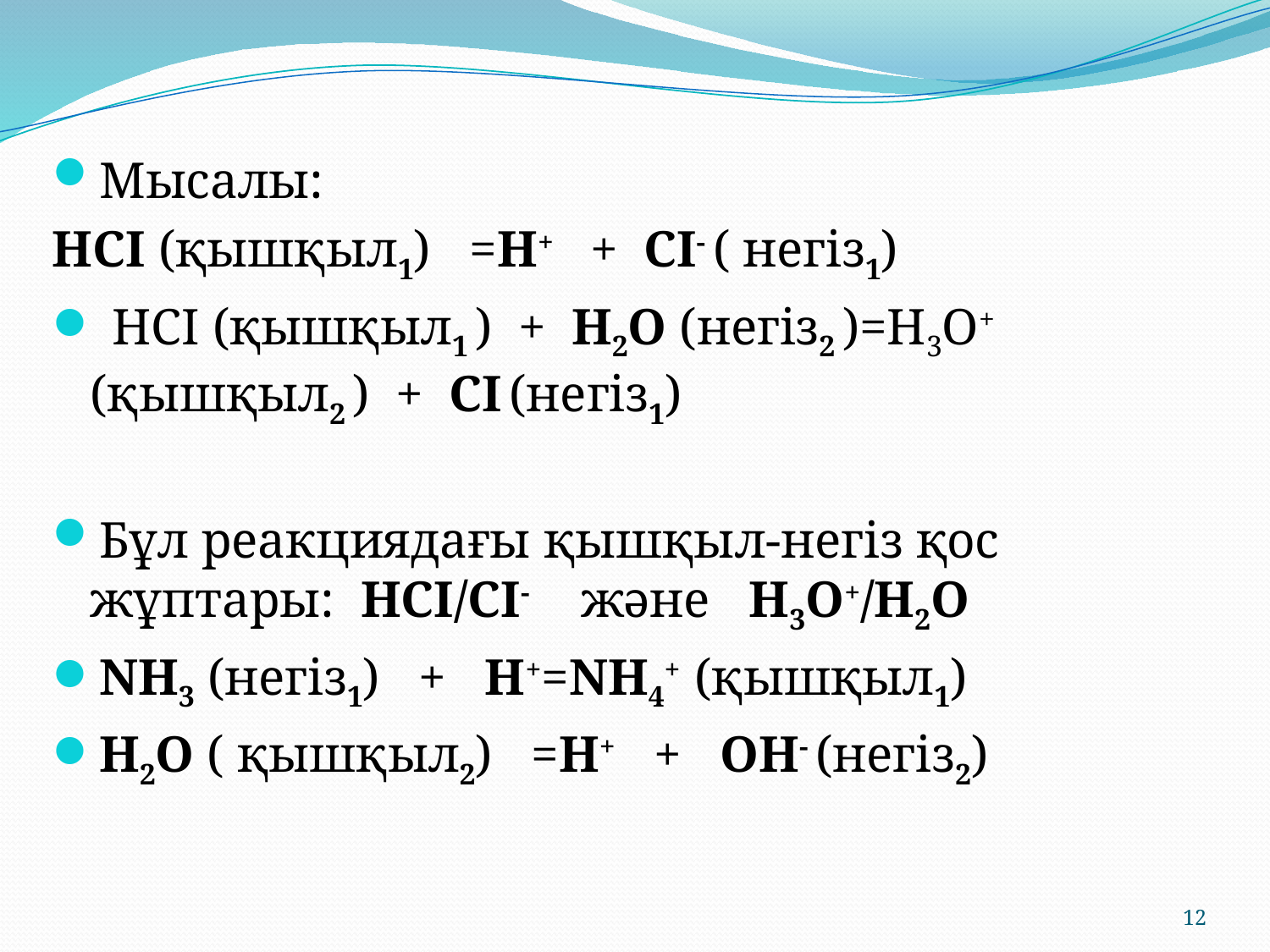

Мысалы:
НСІ (қышқыл1)   =Н+     +  СІ- ( негіз1)
 НСІ (қышқыл1 )  +  Н2О (негіз2 )=Н3О+ (қышқыл2 )  +  СІ (негіз1)

Бұл реакциядағы қышқыл-негіз қос жұптары:  НСІ/СІ-    және   Н3О+/Н2О
NН3 (негіз1)   +   Н+=NН4+  (қышқыл1)
Н2О ( қышқыл2)   =Н+   +   ОН- (негіз2)

12